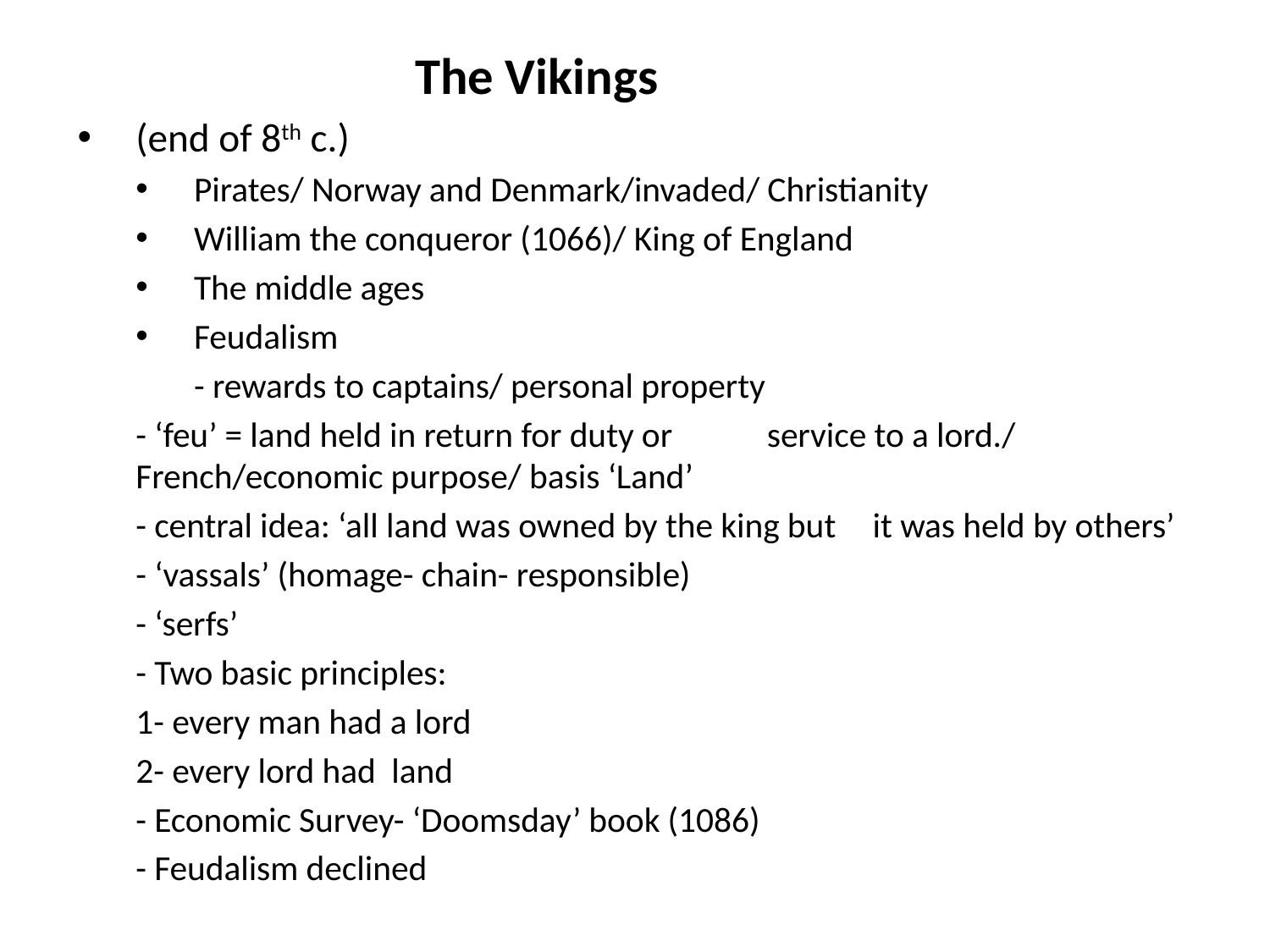

The Vikings
(end of 8th c.)
Pirates/ Norway and Denmark/invaded/ Christianity
William the conqueror (1066)/ King of England
The middle ages
Feudalism
	- rewards to captains/ personal property
	- ‘feu’ = land held in return for duty or 			service to a lord./ French/economic purpose/ basis ‘Land’
	- central idea: ‘all land was owned by the king but 		  it was held by others’
	- ‘vassals’ (homage- chain- responsible)
	- ‘serfs’
	- Two basic principles:
		1- every man had a lord
		2- every lord had  land
	- Economic Survey- ‘Doomsday’ book (1086)
	- Feudalism declined